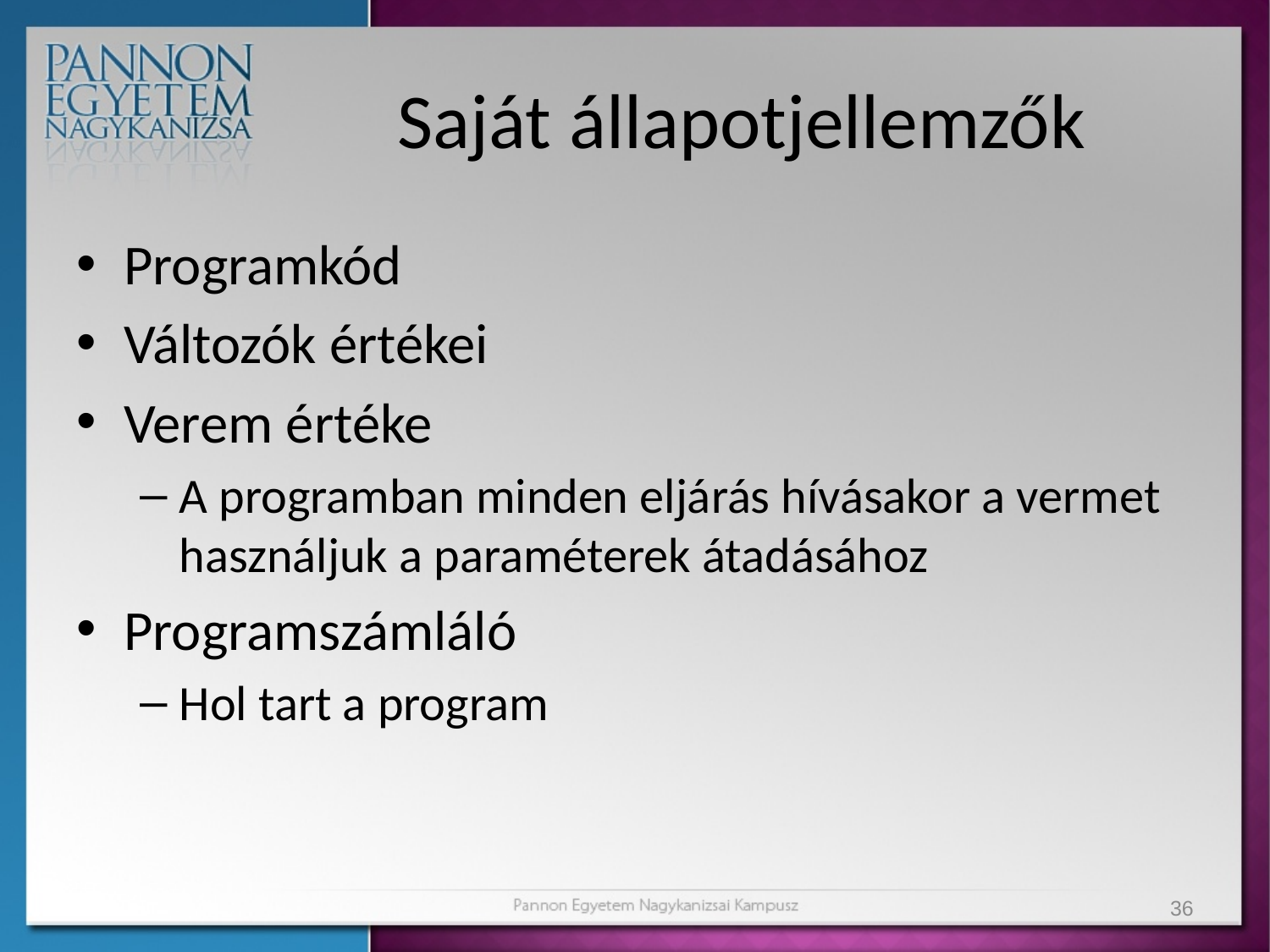

# Saját állapotjellemzők
Programkód
Változók értékei
Verem értéke
A programban minden eljárás hívásakor a vermet használjuk a paraméterek átadásához
Programszámláló
Hol tart a program
36